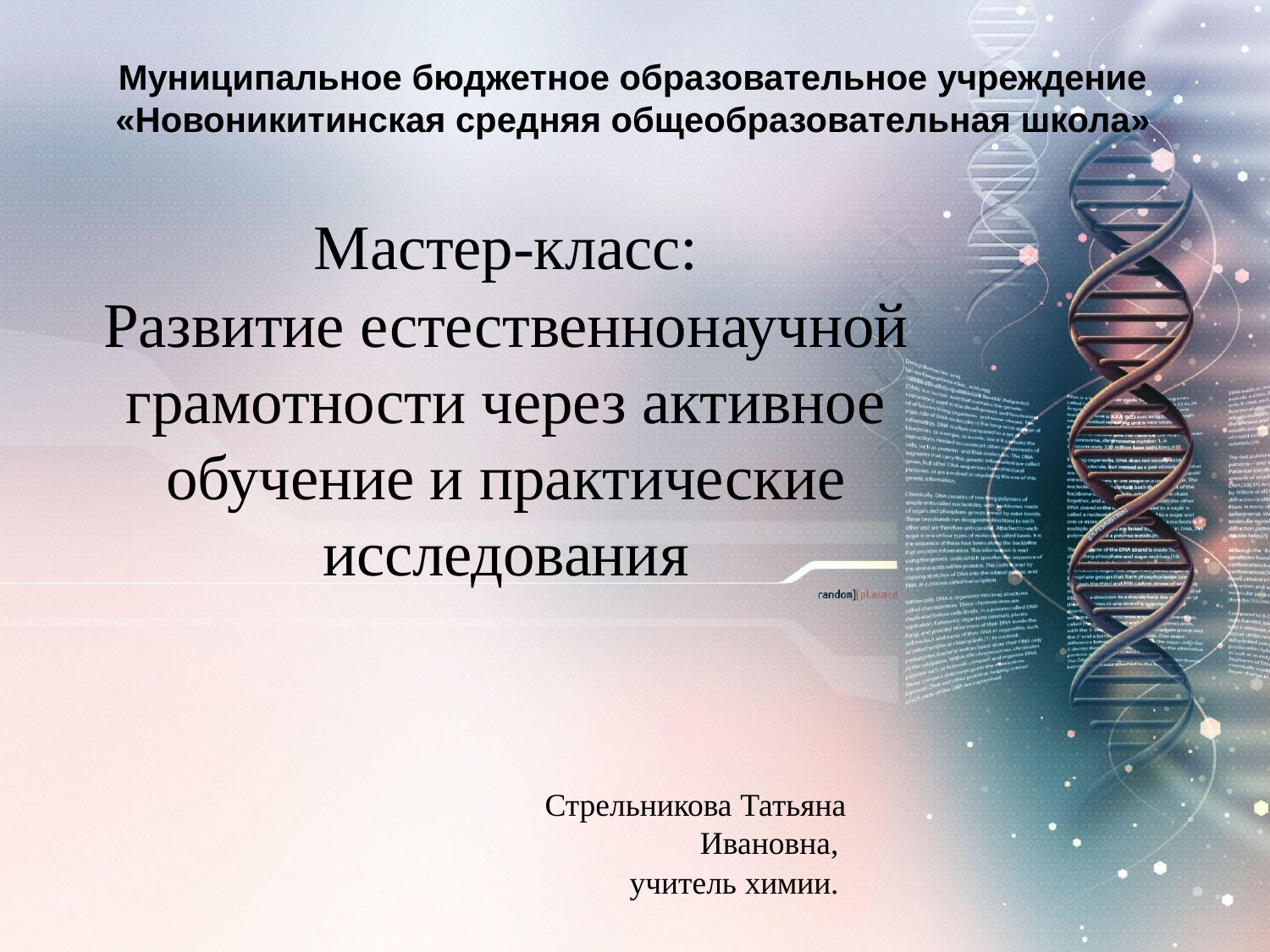

Муниципальное бюджетное образовательное учреждение
«Новоникитинская средняя общеобразовательная школа»
Мастер-класс:
Развитие естественнонаучной грамотности через активное обучение и практические исследования
Стрельникова Татьяна Ивановна,
учитель химии.